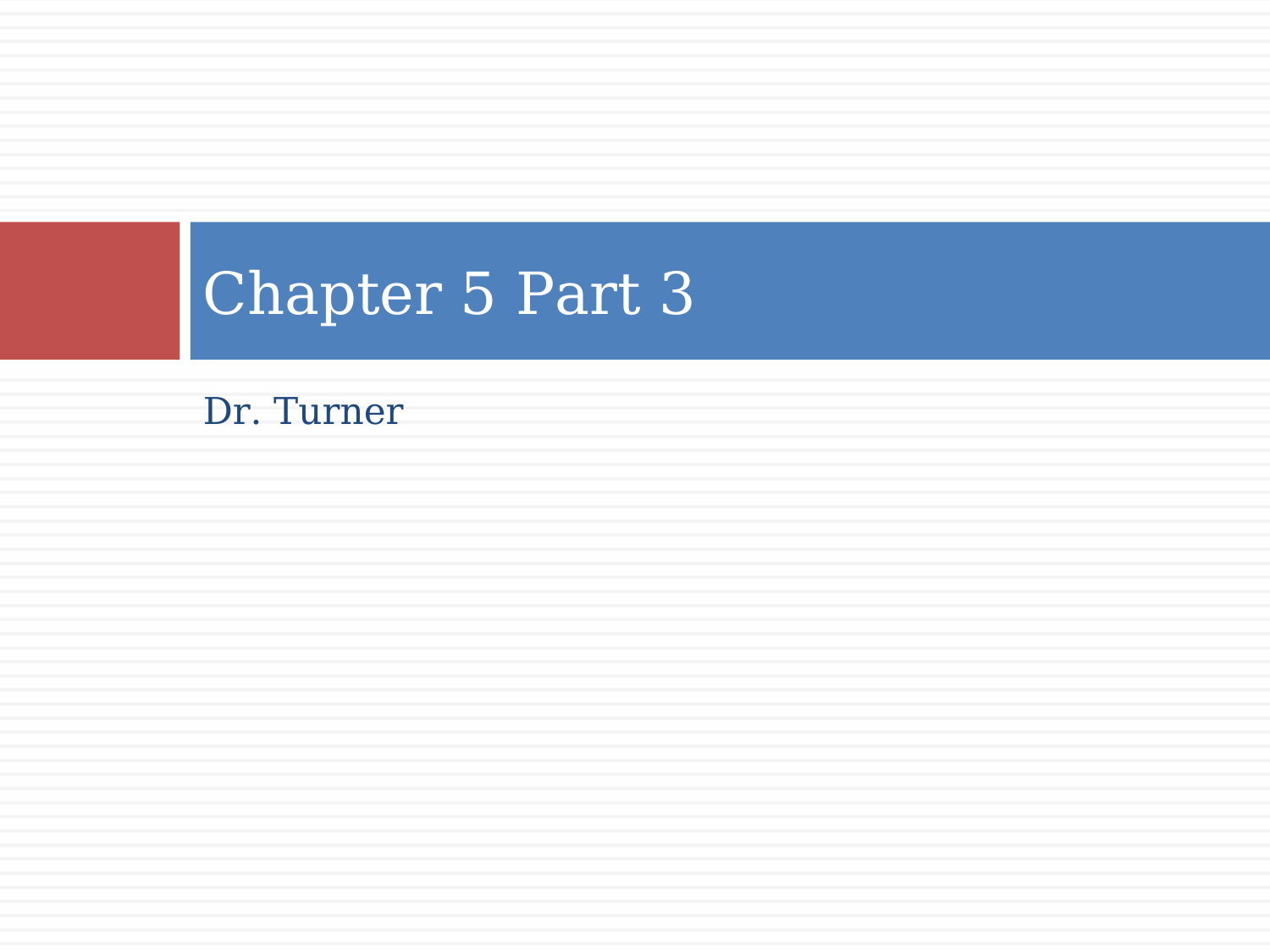

# Chapter 5 Part 3
Dr. Turner